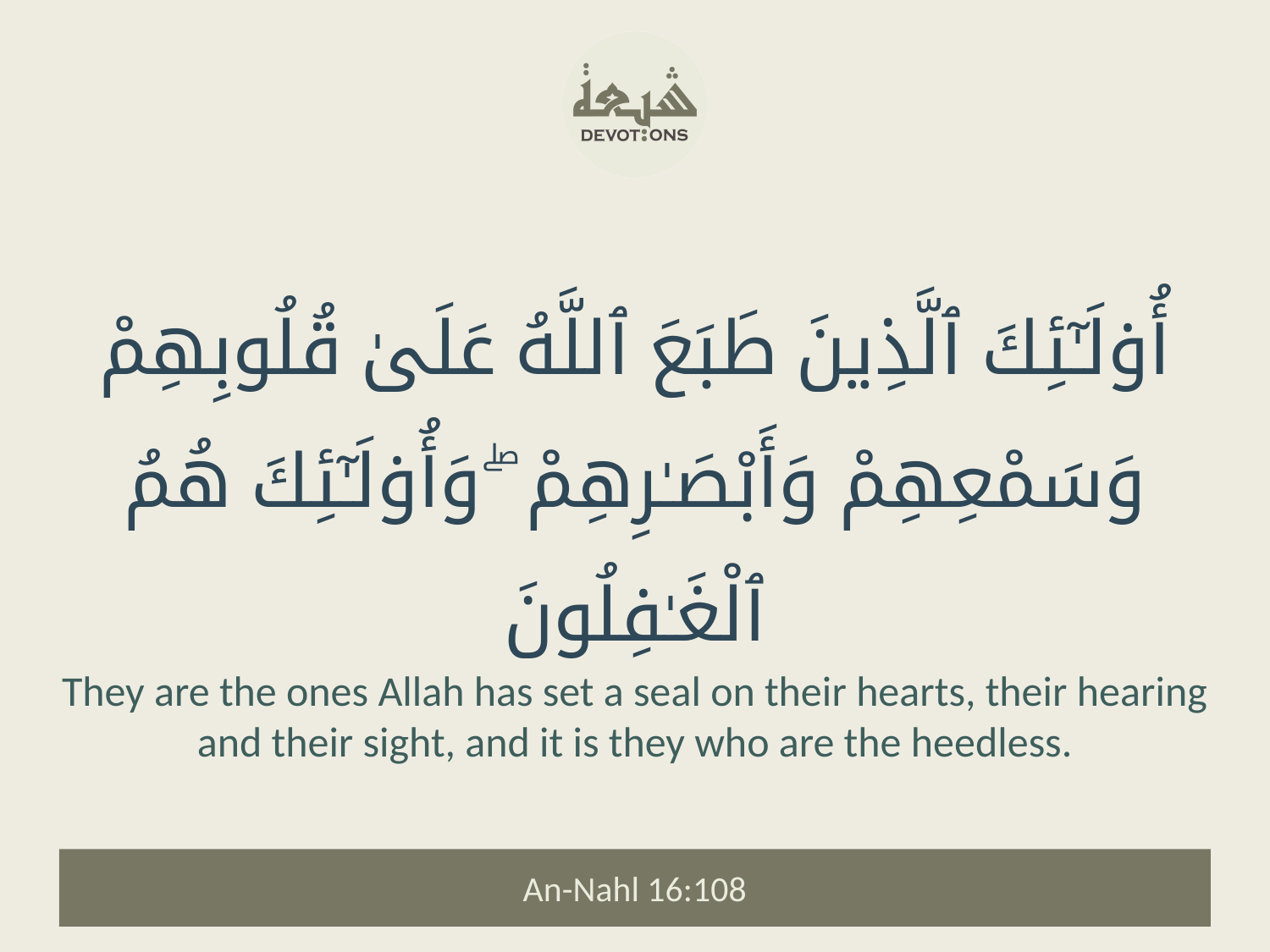

أُو۟لَـٰٓئِكَ ٱلَّذِينَ طَبَعَ ٱللَّهُ عَلَىٰ قُلُوبِهِمْ وَسَمْعِهِمْ وَأَبْصَـٰرِهِمْ ۖ وَأُو۟لَـٰٓئِكَ هُمُ ٱلْغَـٰفِلُونَ
They are the ones Allah has set a seal on their hearts, their hearing and their sight, and it is they who are the heedless.
An-Nahl 16:108